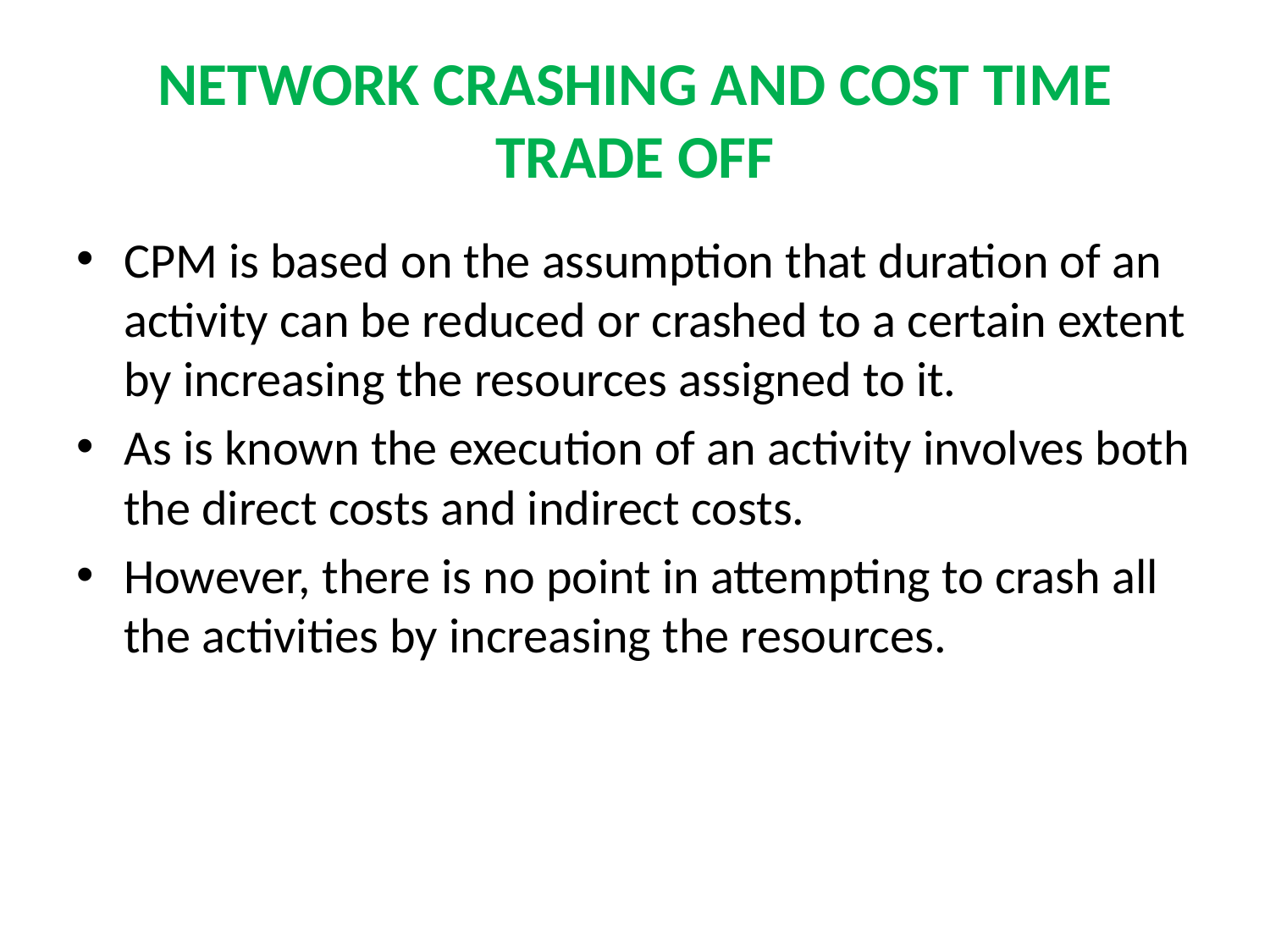

# NETWORK CRASHING AND COST TIME TRADE OFF
CPM is based on the assumption that duration of an activity can be reduced or crashed to a certain extent by increasing the resources assigned to it.
As is known the execution of an activity involves both the direct costs and indirect costs.
However, there is no point in attempting to crash all the activities by increasing the resources.